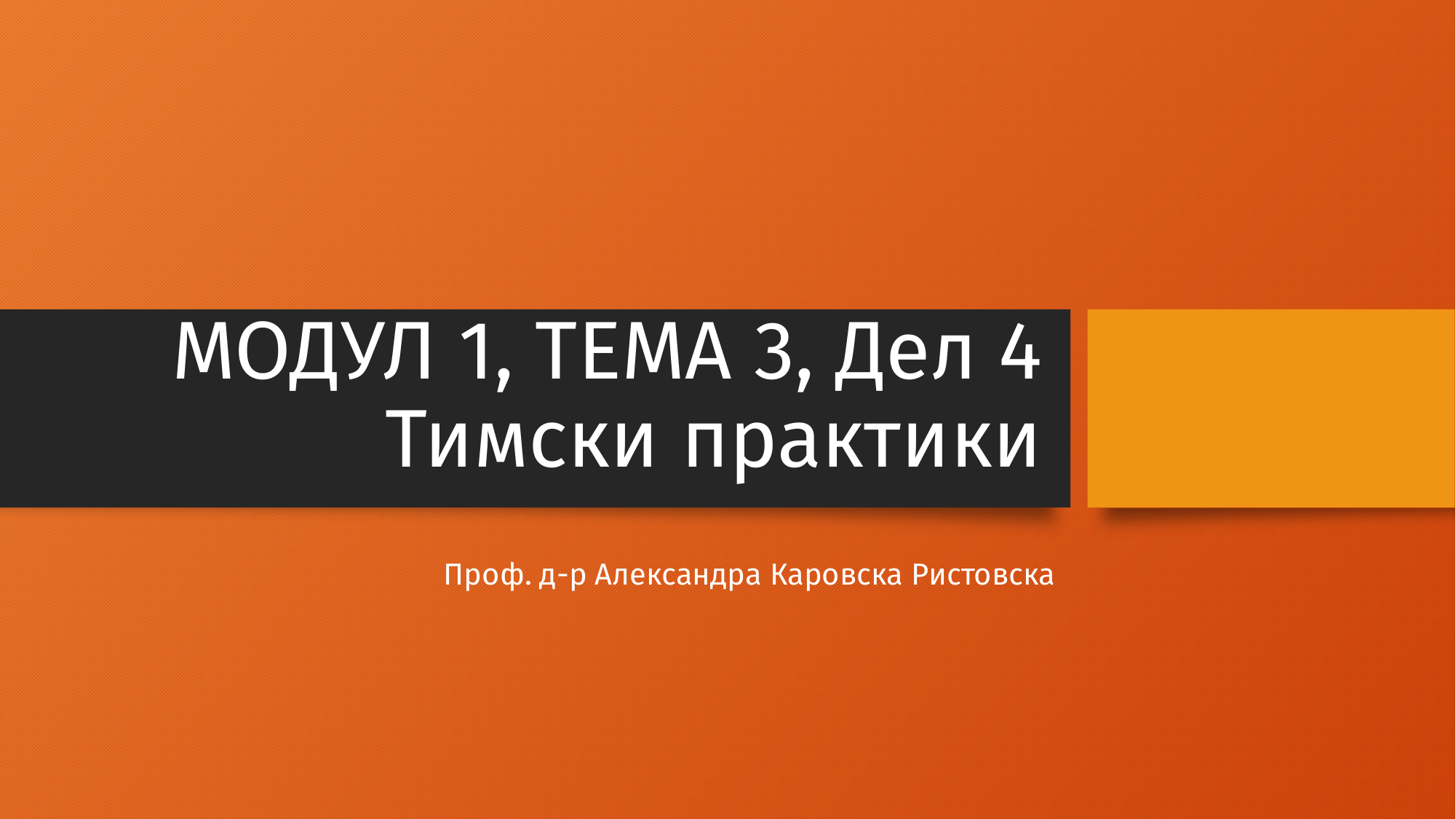

# МОДУЛ 1, ТЕМА 3, Дел 4 Тимски практики
Проф. д-р Александра Каровска Ристовска